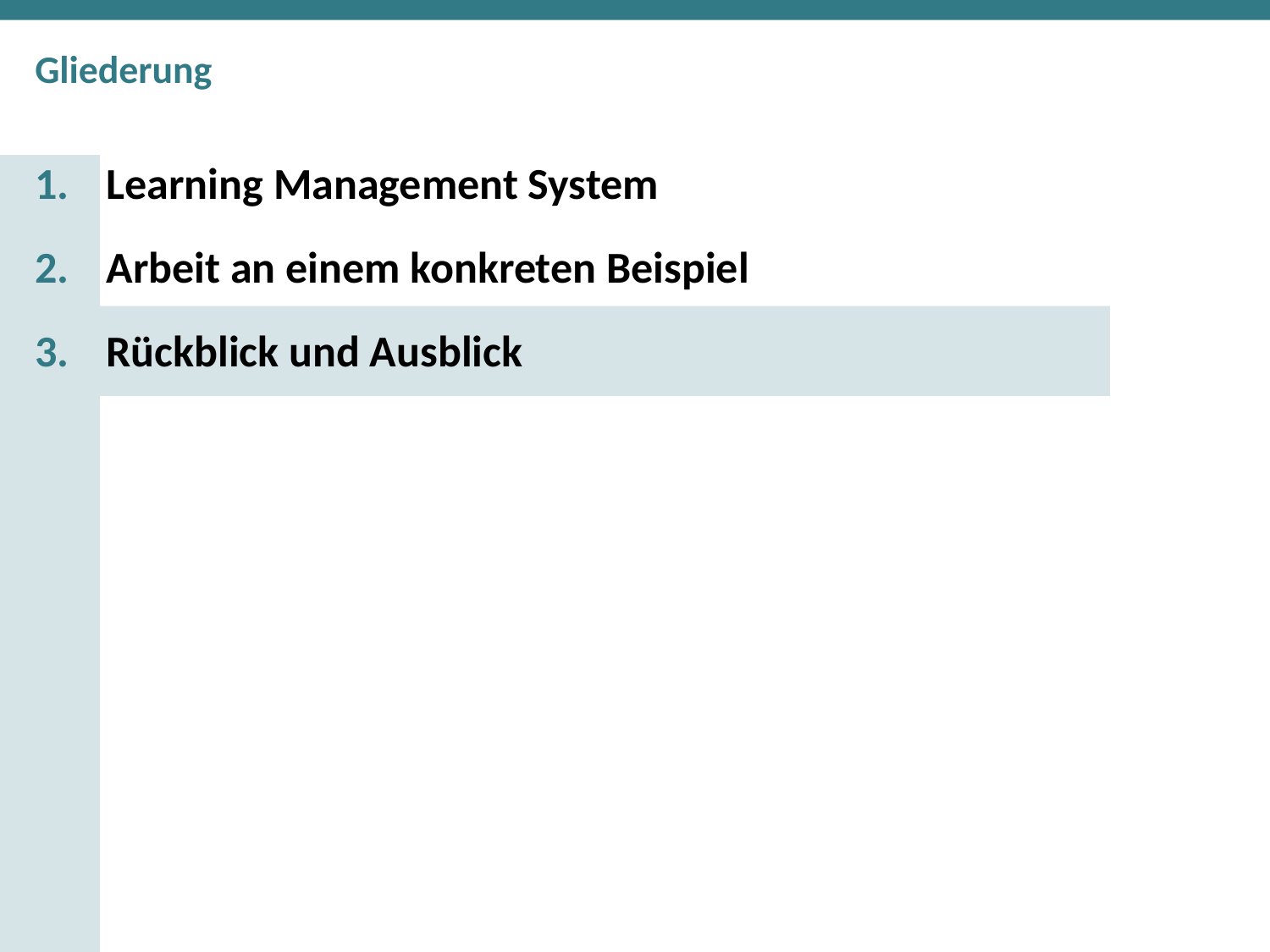

Learning Management System
Arbeit an einem konkreten Beispiel
Rückblick und Ausblick